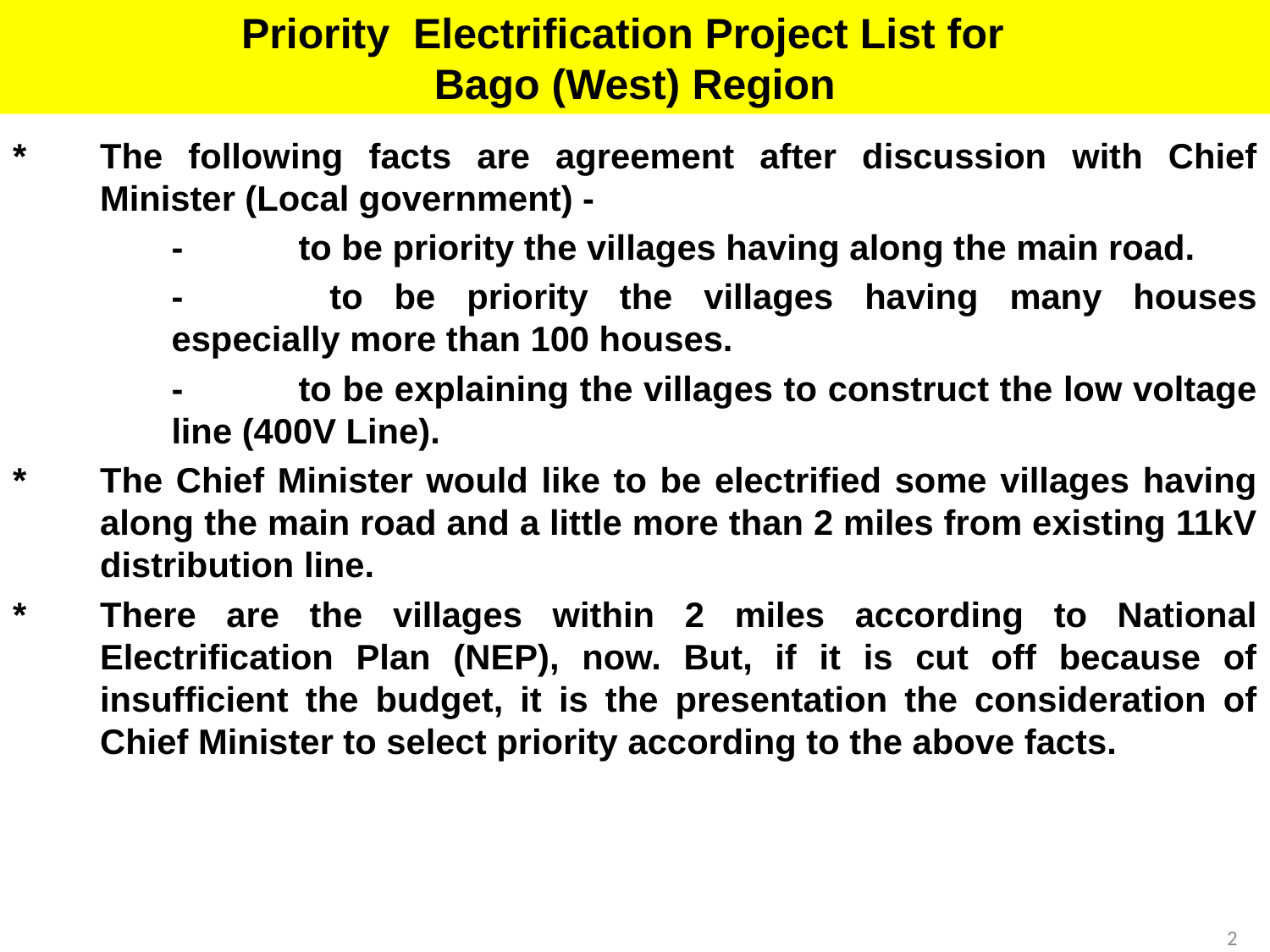

Priority  Electrification Project List for
Bago (West) Region
*	The following facts are agreement after discussion with Chief Minister (Local government) -
	-	to be priority the villages having along the main road.
	-	 to be priority the villages having many houses especially more than 100 houses.
	-	to be explaining the villages to construct the low voltage line (400V Line).
*	The Chief Minister would like to be electrified some villages having along the main road and a little more than 2 miles from existing 11kV distribution line.
*	There are the villages within 2 miles according to National Electrification Plan (NEP), now. But, if it is cut off because of insufficient the budget, it is the presentation the consideration of Chief Minister to select priority according to the above facts.
2